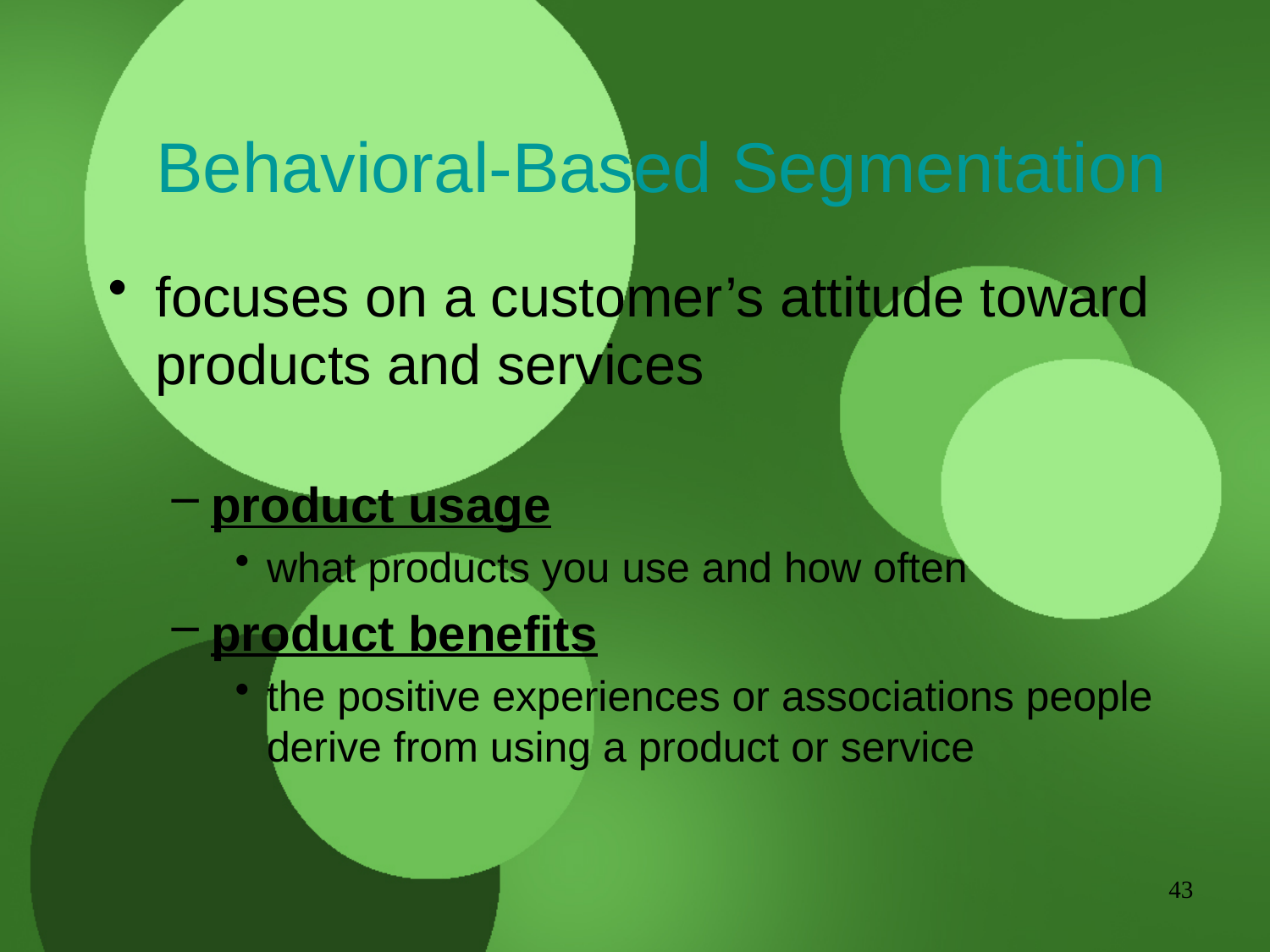

# Behavioral-Based Segmentation
focuses on a customer’s attitude toward products and services
product usage
what products you use and how often
product benefits
the positive experiences or associations people derive from using a product or service
43